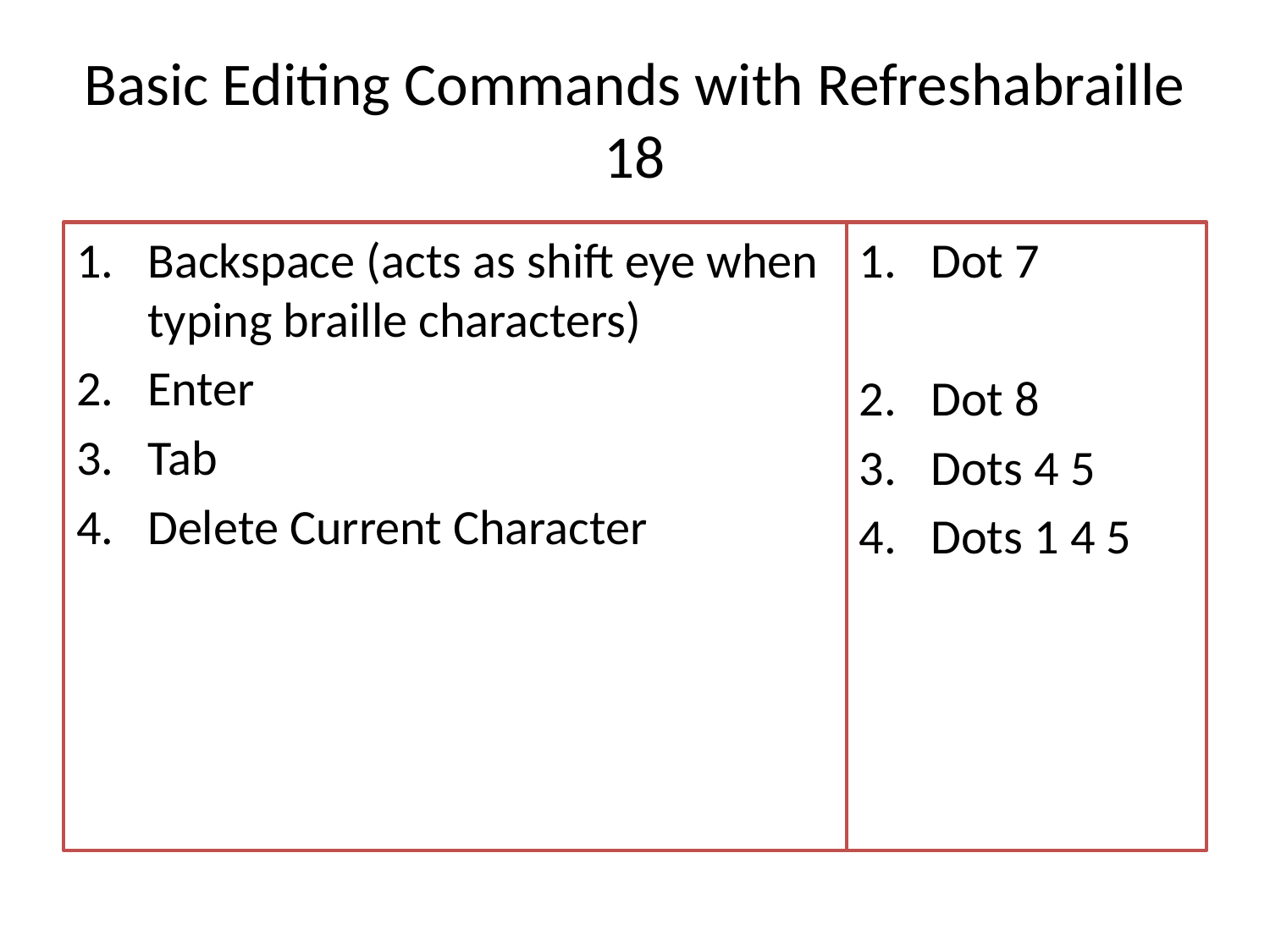

# Basic Editing Commands with Refreshabraille 18
Backspace (acts as shift eye when typing braille characters)
Enter
Tab
Delete Current Character

Dot 7

Dot 8
Dots 4 5
Dots 1 4 5